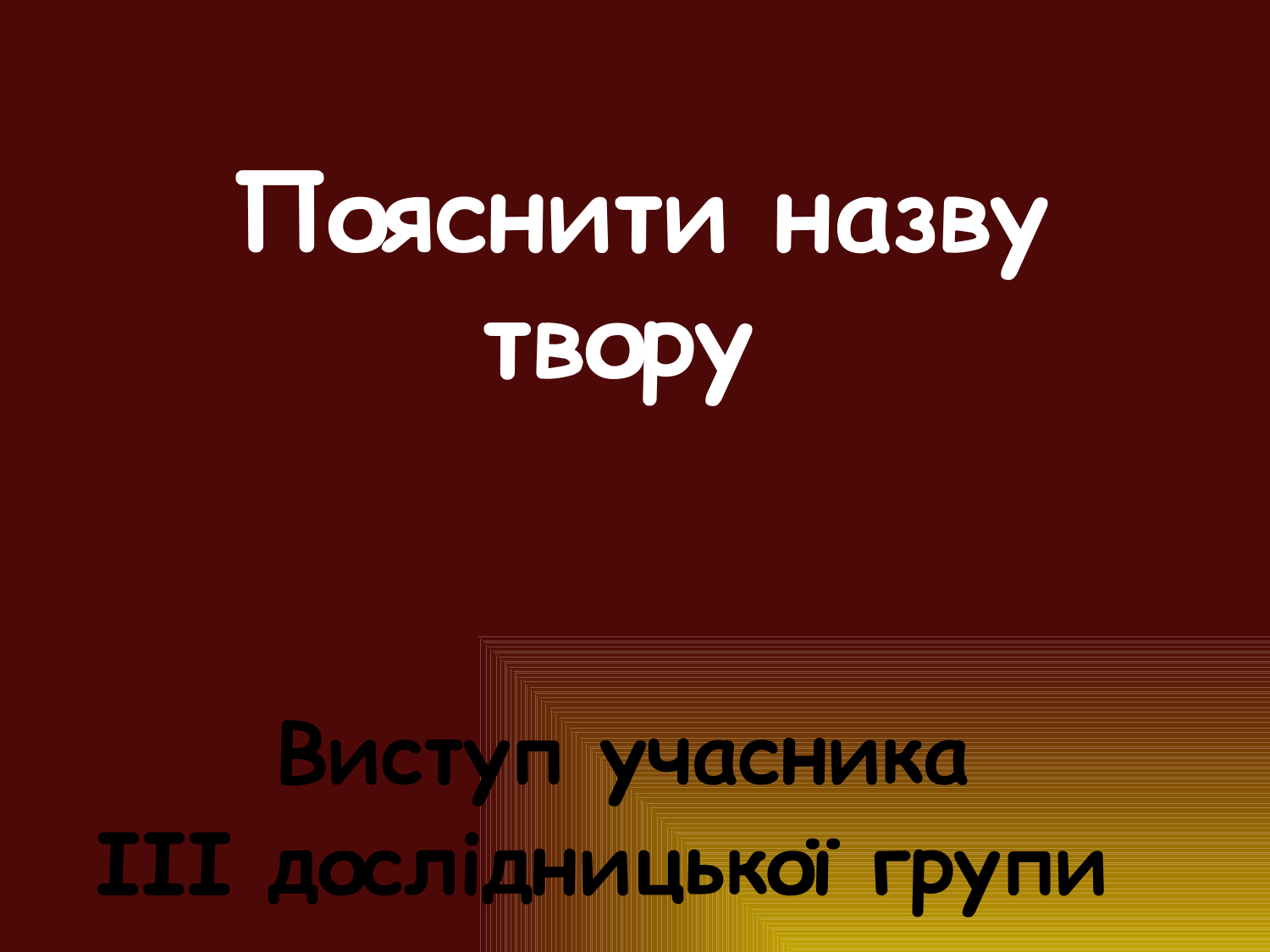

Пояснити назву твору
Виступ учасника
ІІІ дослідницької групи